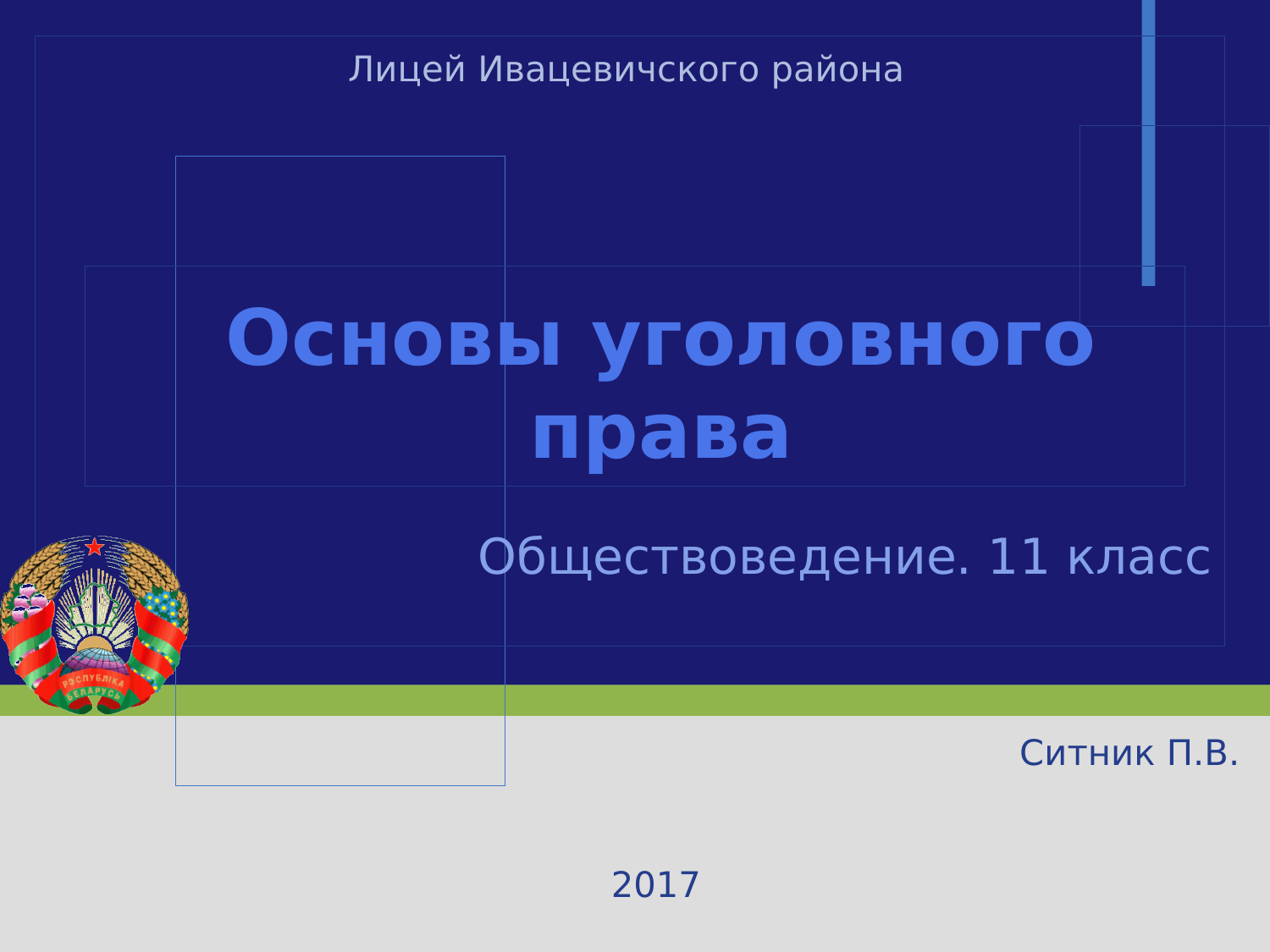

Лицей Ивацевичского района
# Основы уголовного права
Обществоведение. 11 класс
Ситник П.В.
2017